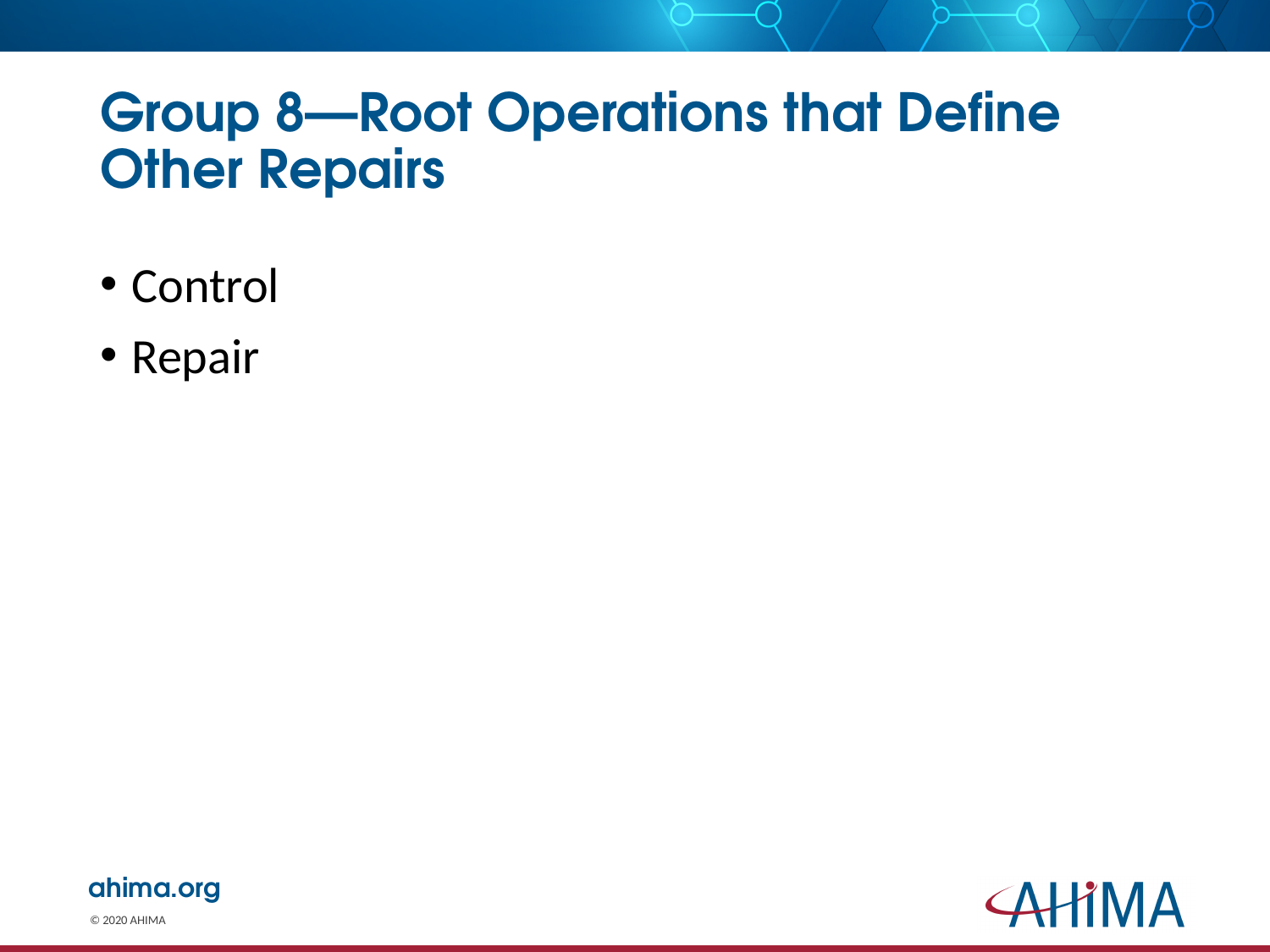

# Group 8—Root Operations that Define Other Repairs
Control
Repair